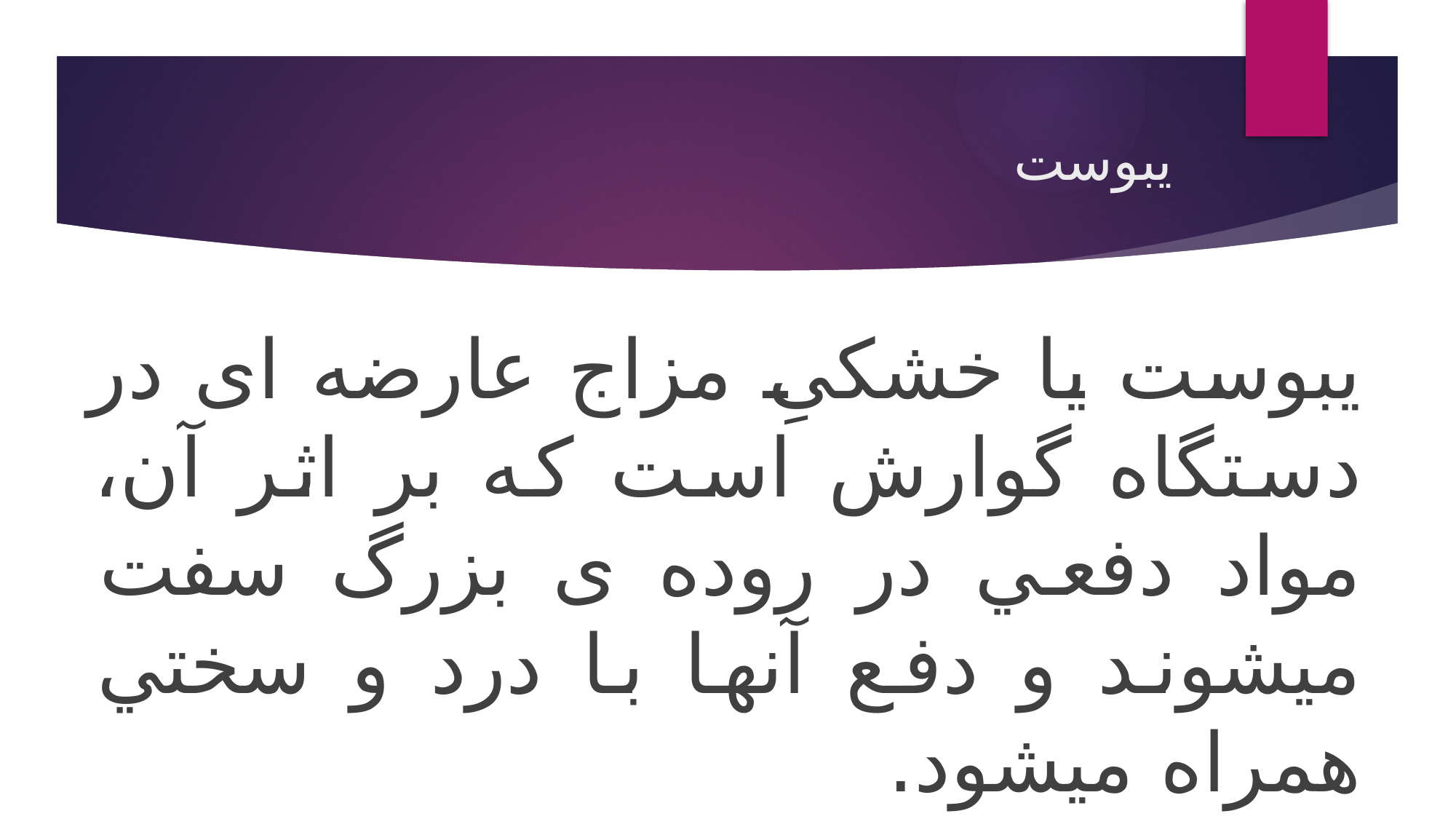

# یبوست
یبوست يا خشکیِ مزاج عارضه ای در دستگاه گوارش است كه بر اثر آن، مواد دفعي در روده ی بزرگ سفت ميشوند و دفع آنها با درد و سختي همراه ميشود.